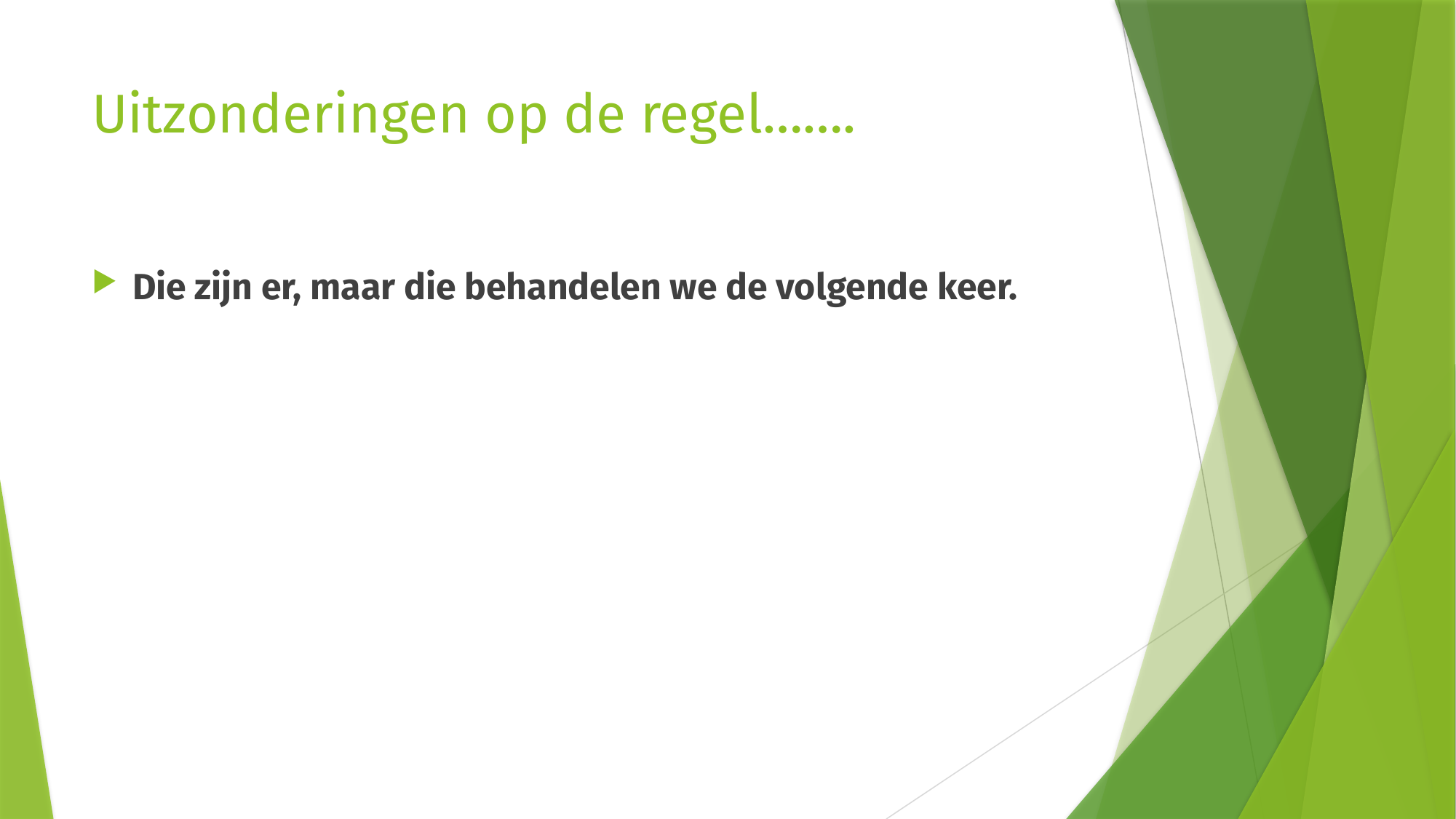

# Uitzonderingen op de regel…….
Die zijn er, maar die behandelen we de volgende keer.